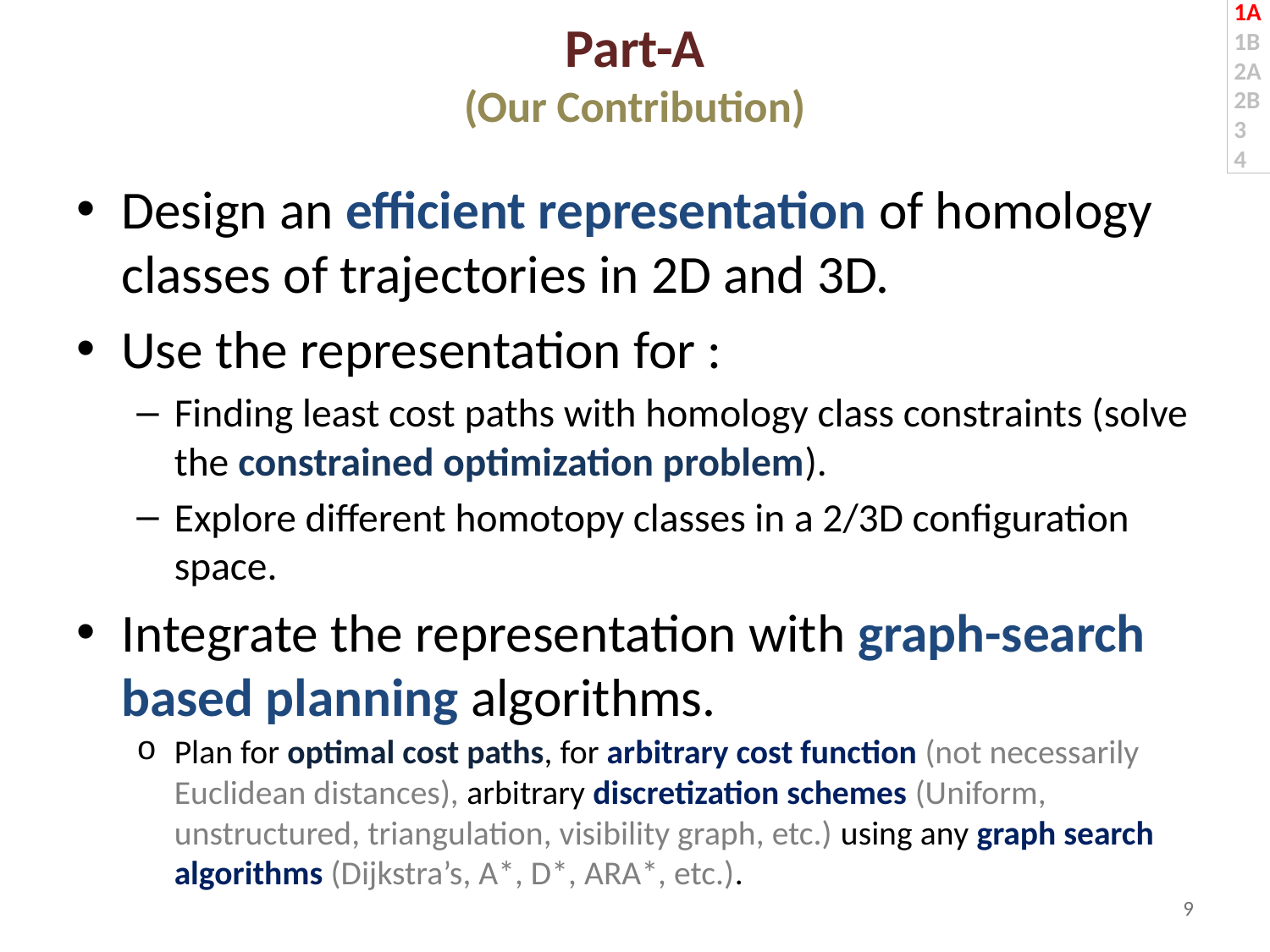

1A
1B
2A
2B
3
4
# Part-A (Our Contribution)
Design an efficient representation of homology classes of trajectories in 2D and 3D.
Use the representation for :
Finding least cost paths with homology class constraints (solve the constrained optimization problem).
Explore different homotopy classes in a 2/3D configuration space.
Integrate the representation with graph-search based planning algorithms.
Plan for optimal cost paths, for arbitrary cost function (not necessarily Euclidean distances), arbitrary discretization schemes (Uniform, unstructured, triangulation, visibility graph, etc.) using any graph search algorithms (Dijkstra’s, A*, D*, ARA*, etc.).

9